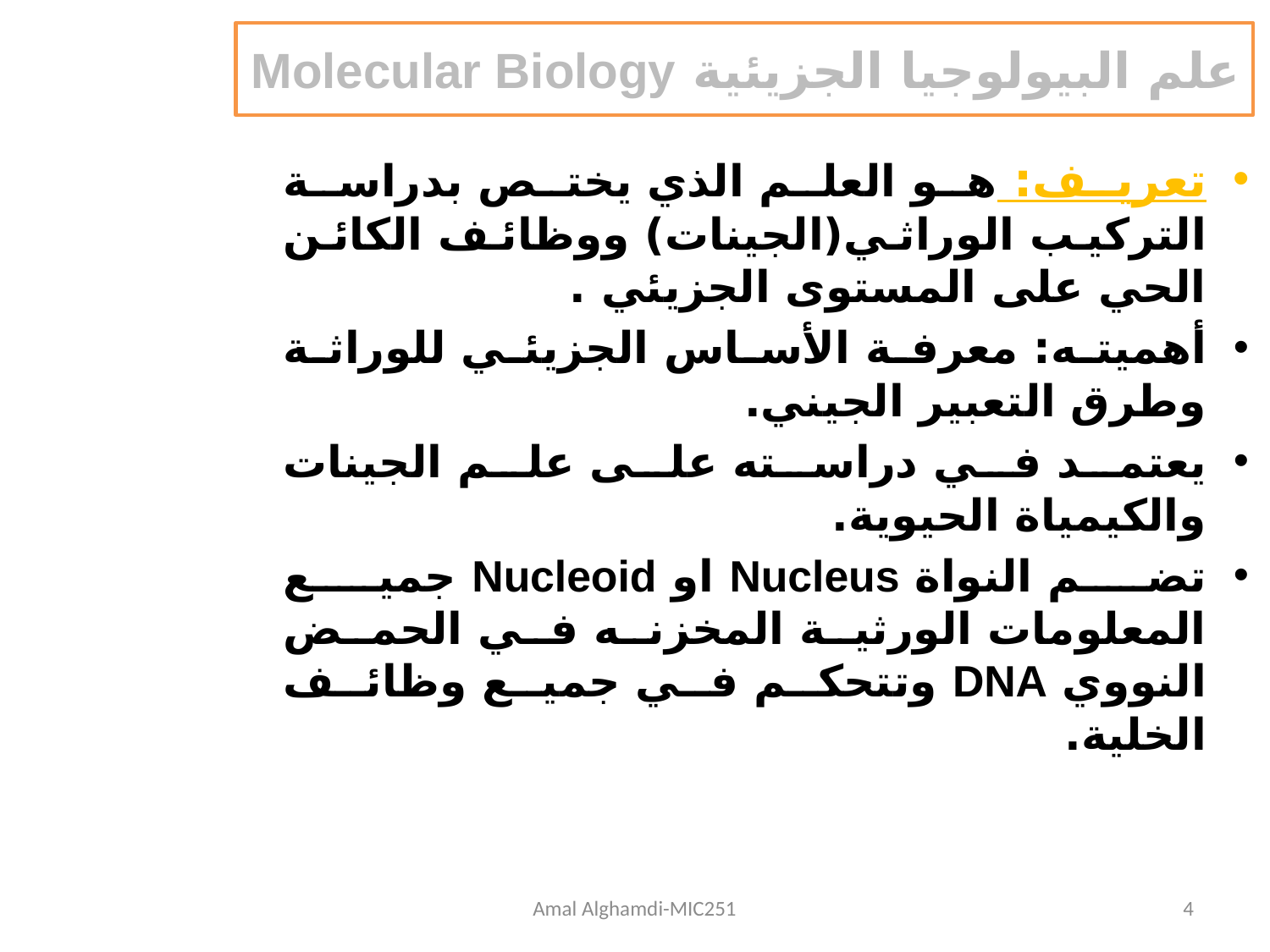

# علم البيولوجيا الجزيئية Molecular Biology
تعريف: هو العلم الذي يختص بدراسة التركيب الوراثي(الجينات) ووظائف الكائن الحي على المستوى الجزيئي .
أهميته: معرفة الأساس الجزيئي للوراثة وطرق التعبير الجيني.
يعتمد في دراسته على علم الجينات والكيمياة الحيوية.
تضم النواة Nucleus او Nucleoid جميع المعلومات الورثية المخزنه في الحمض النووي DNA وتتحكم في جميع وظائف الخلية.

Amal Alghamdi-MIC251
4